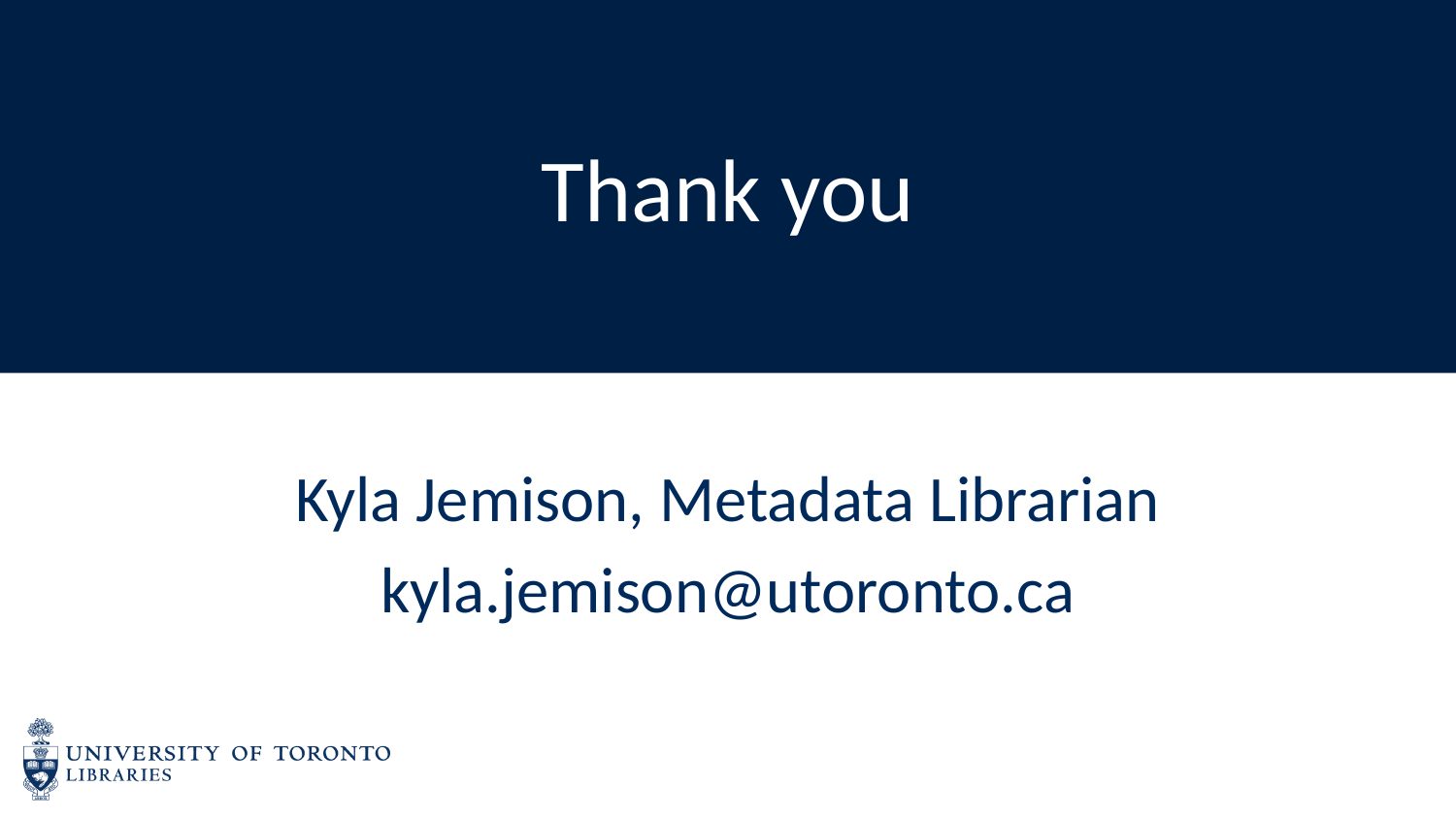

# Thank you

Kyla Jemison, Metadata Librarian
kyla.jemison@utoronto.ca